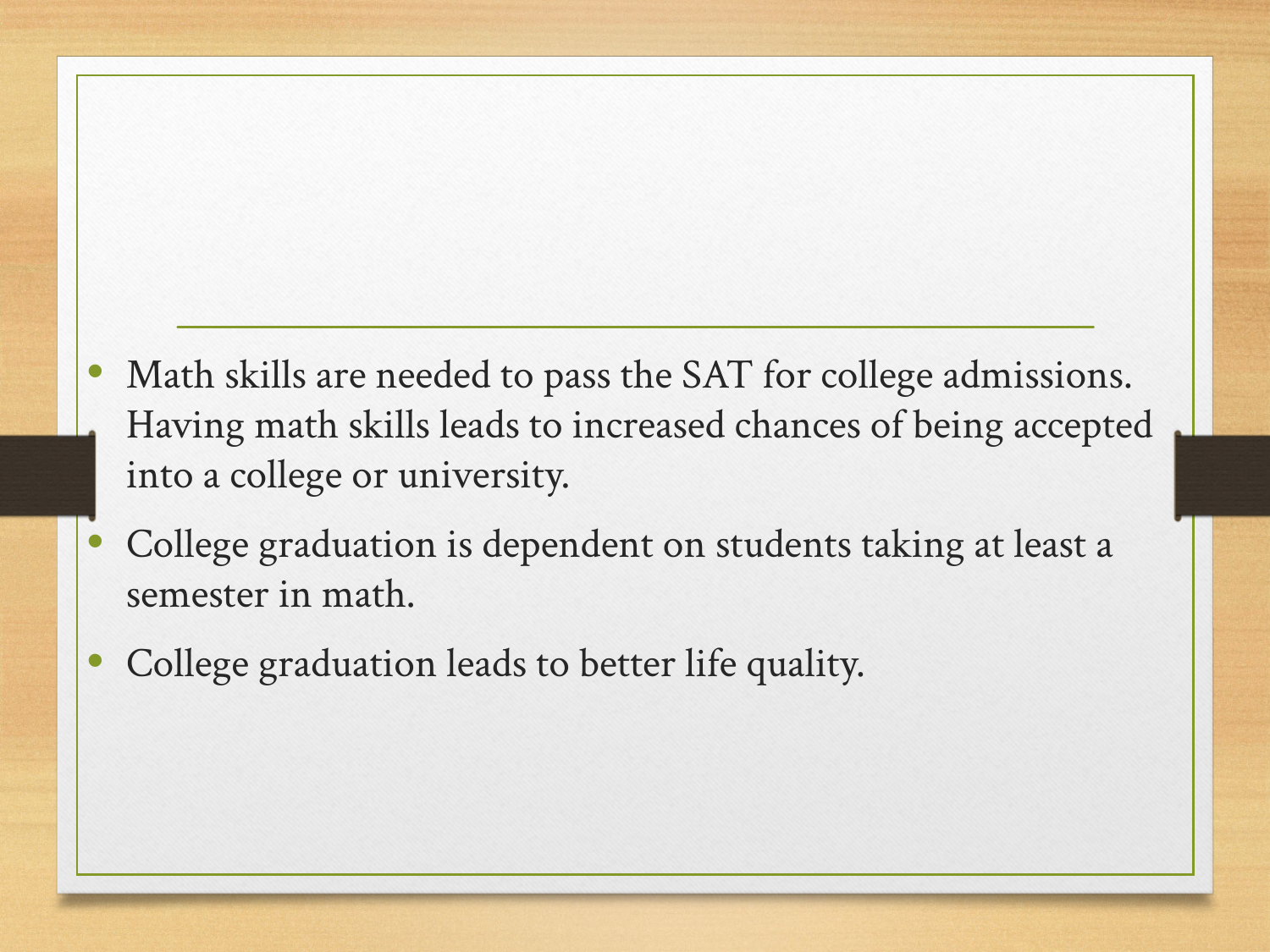

Math skills are needed to pass the SAT for college admissions. Having math skills leads to increased chances of being accepted into a college or university.
College graduation is dependent on students taking at least a semester in math.
College graduation leads to better life quality.